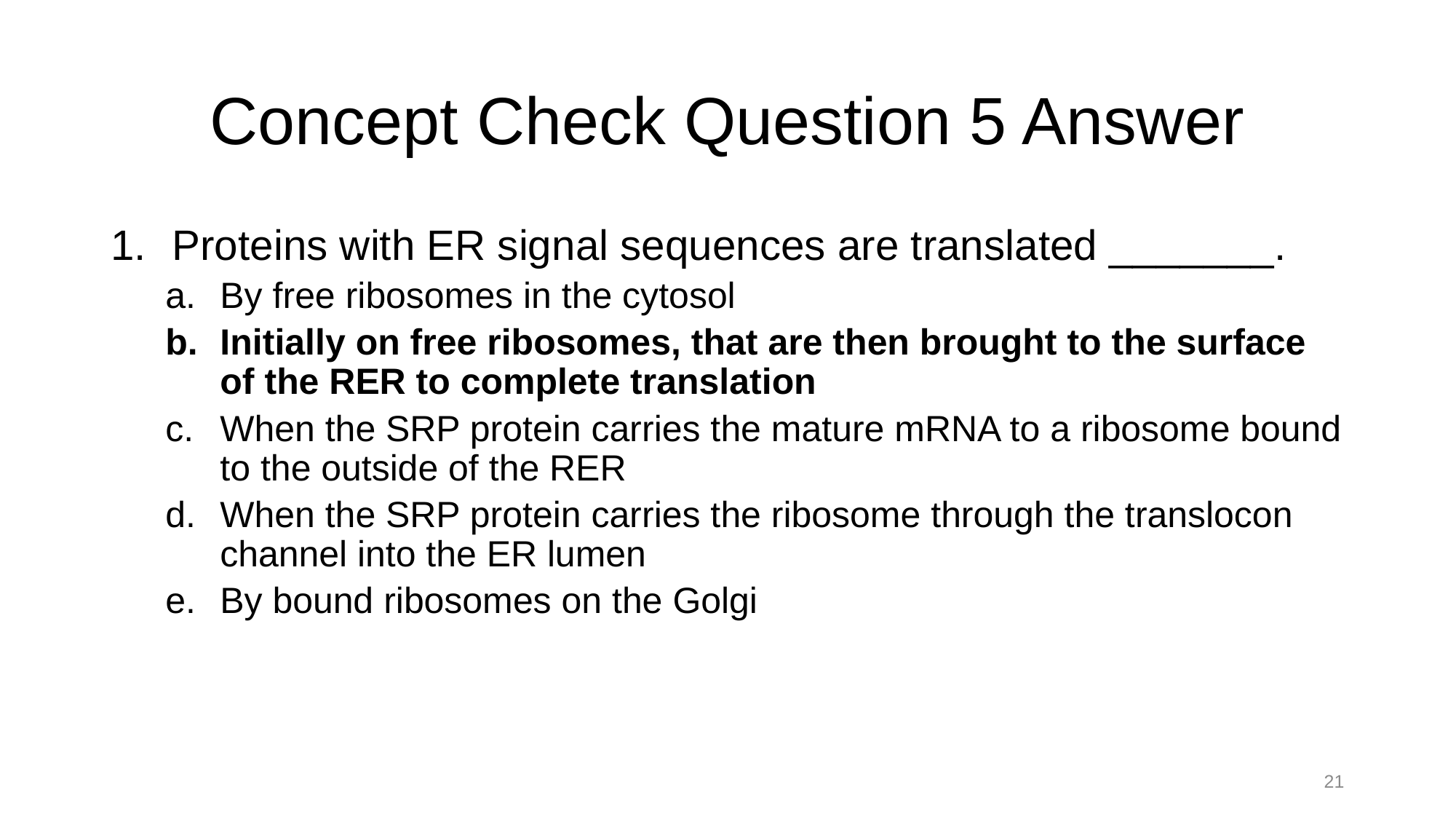

# Concept Check Question 5 Answer
Proteins with ER signal sequences are translated _______.
By free ribosomes in the cytosol
Initially on free ribosomes, that are then brought to the surface of the RER to complete translation
When the SRP protein carries the mature mRNA to a ribosome bound to the outside of the RER
When the SRP protein carries the ribosome through the translocon channel into the ER lumen
By bound ribosomes on the Golgi
21